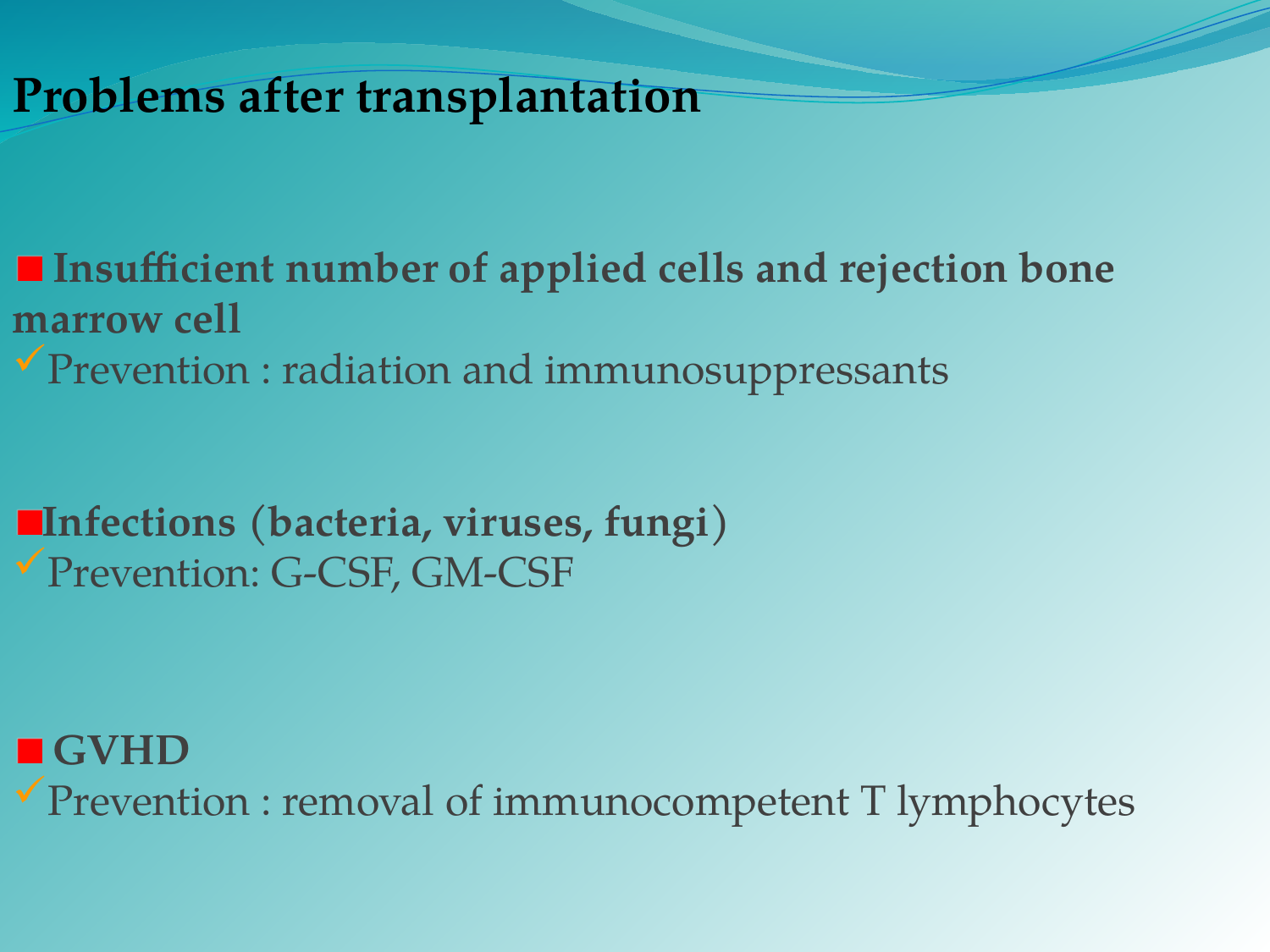

Problems after transplantation

 Insufficient number of applied cells and rejection bone marrow cell
Prevention : radiation and immunosuppressants

Infections (bacteria, viruses, fungi)
Prevention: G-CSF, GM-CSF

 GVHD
Prevention : removal of immunocompetent T lymphocytes